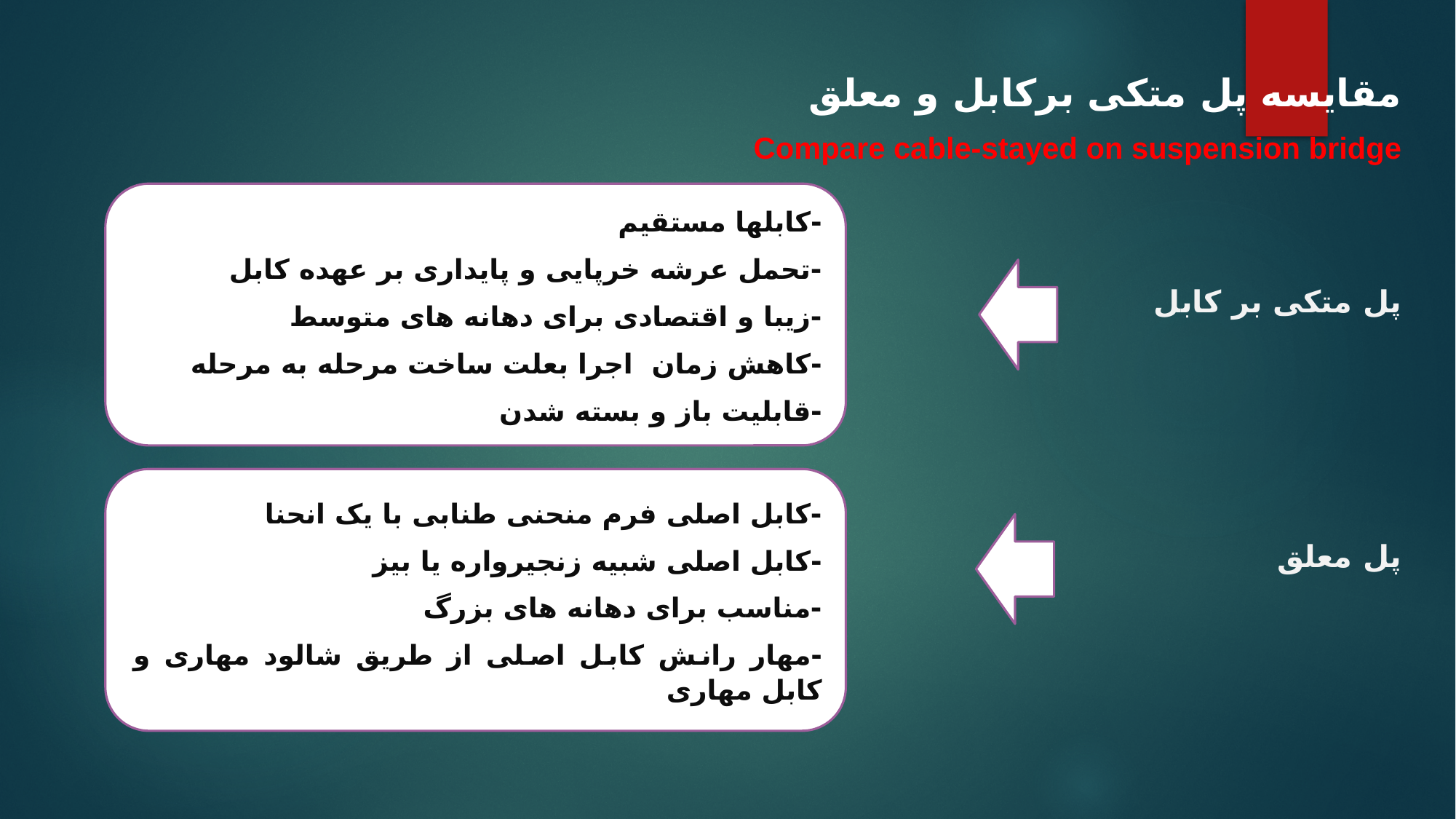

مقایسه پل متکی برکابل و معلق
Compare cable-stayed on suspension bridge

پل متکی بر کابل

پل معلق

-کابلها مستقیم
-تحمل عرشه خرپایی و پایداری بر عهده کابل
-زیبا و اقتصادی برای دهانه های متوسط
-کاهش زمان  اجرا بعلت ساخت مرحله به مرحله
-قابلیت باز و بسته شدن

-کابل اصلی فرم منحنی طنابی با یک انحنا
-کابل اصلی شبیه زنجیرواره یا بیز
-مناسب برای دهانه های بزرگ
-مهار رانش کابل اصلی از طریق شالود مهاری و کابل مهاری